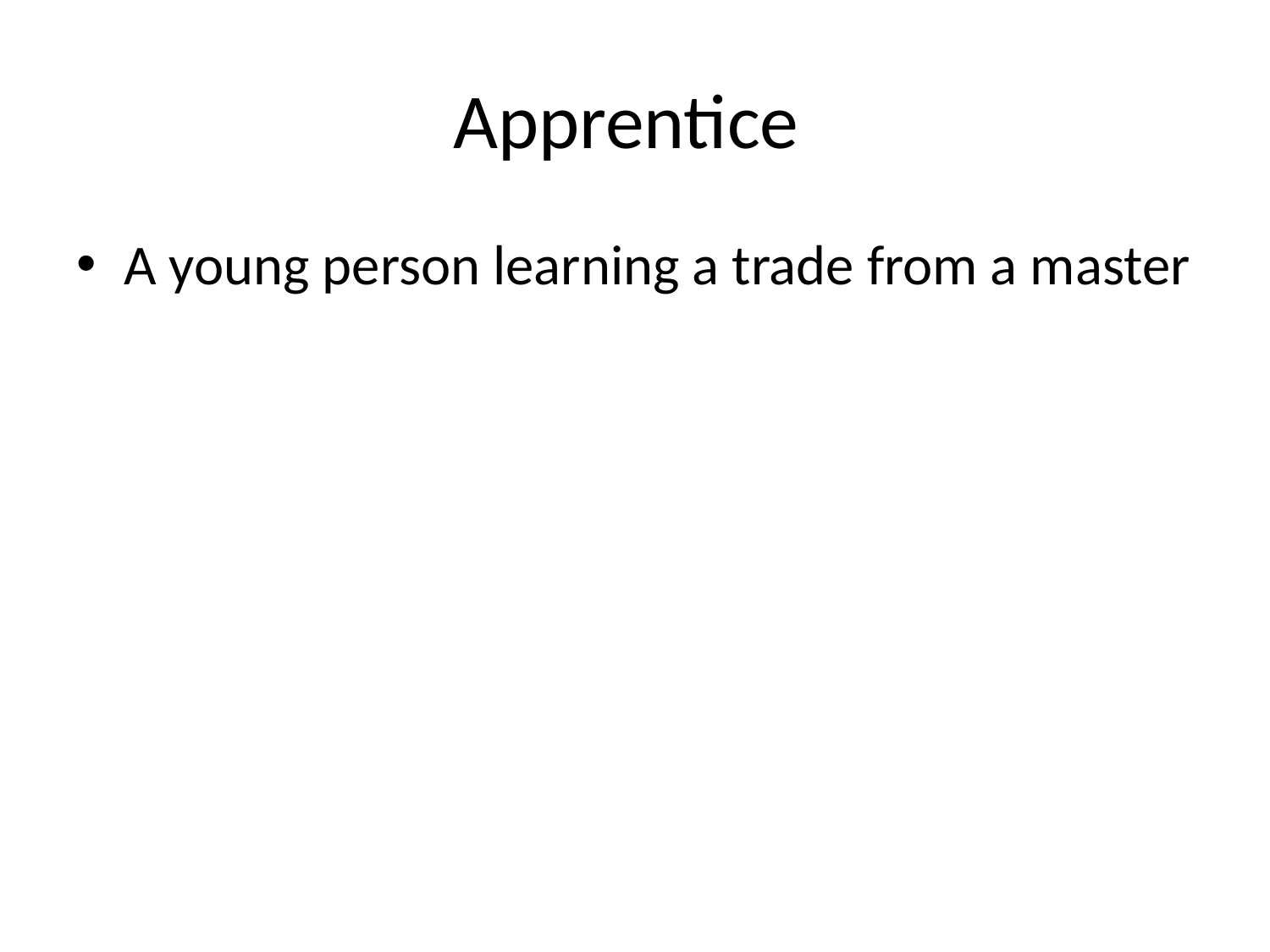

# Apprentice
A young person learning a trade from a master